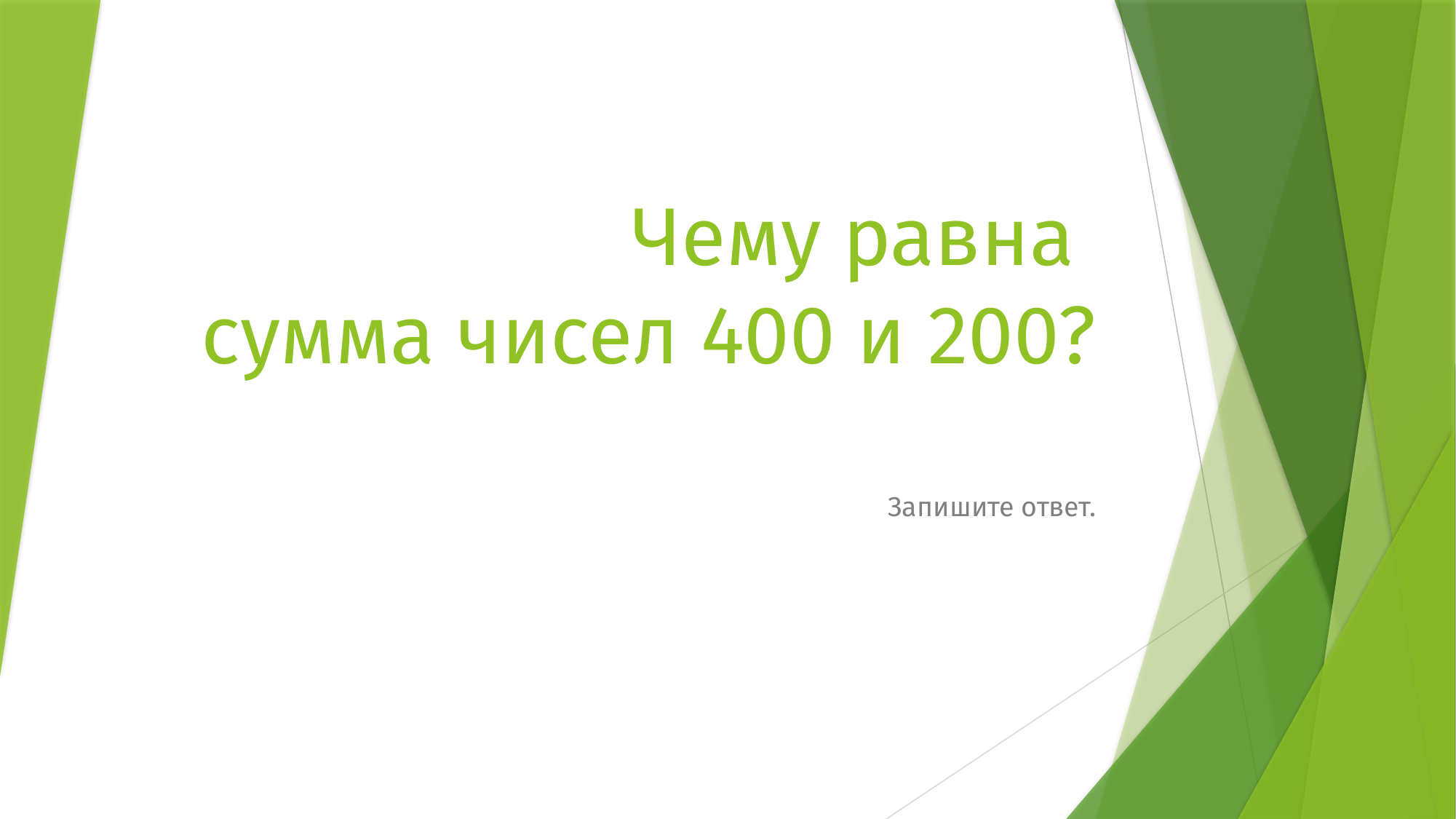

# Чему равна сумма чисел 400 и 200?
Запишите ответ.